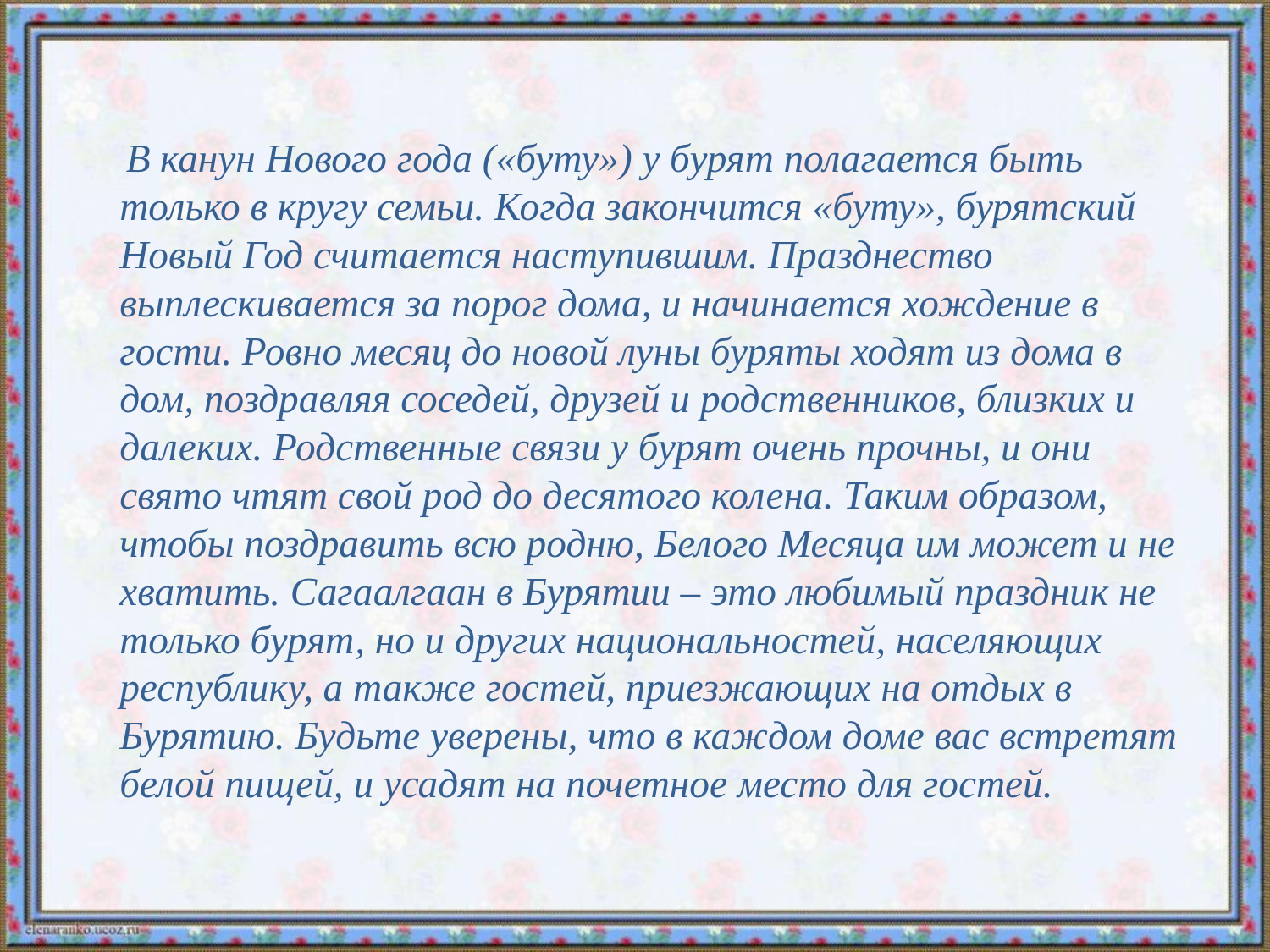

#
     В канун Нового года («буту») у бурят полагается быть только в кругу семьи. Когда закончится «буту», бурятский Новый Год считается наступившим. Празднество выплескивается за порог дома, и начинается хождение в гости. Ровно месяц до новой луны буряты ходят из дома в дом, поздравляя соседей, друзей и родственников, близких и далеких. Родственные связи у бурят очень прочны, и они свято чтят свой род до десятого колена. Таким образом, чтобы поздравить всю родню, Белого Месяца им может и не хватить. Сагаалгаан в Бурятии – это любимый праздник не только бурят, но и других национальностей, населяющих республику, а также гостей, приезжающих на отдых в Бурятию. Будьте уверены, что в каждом доме вас встретят белой пищей, и усадят на почетное место для гостей.